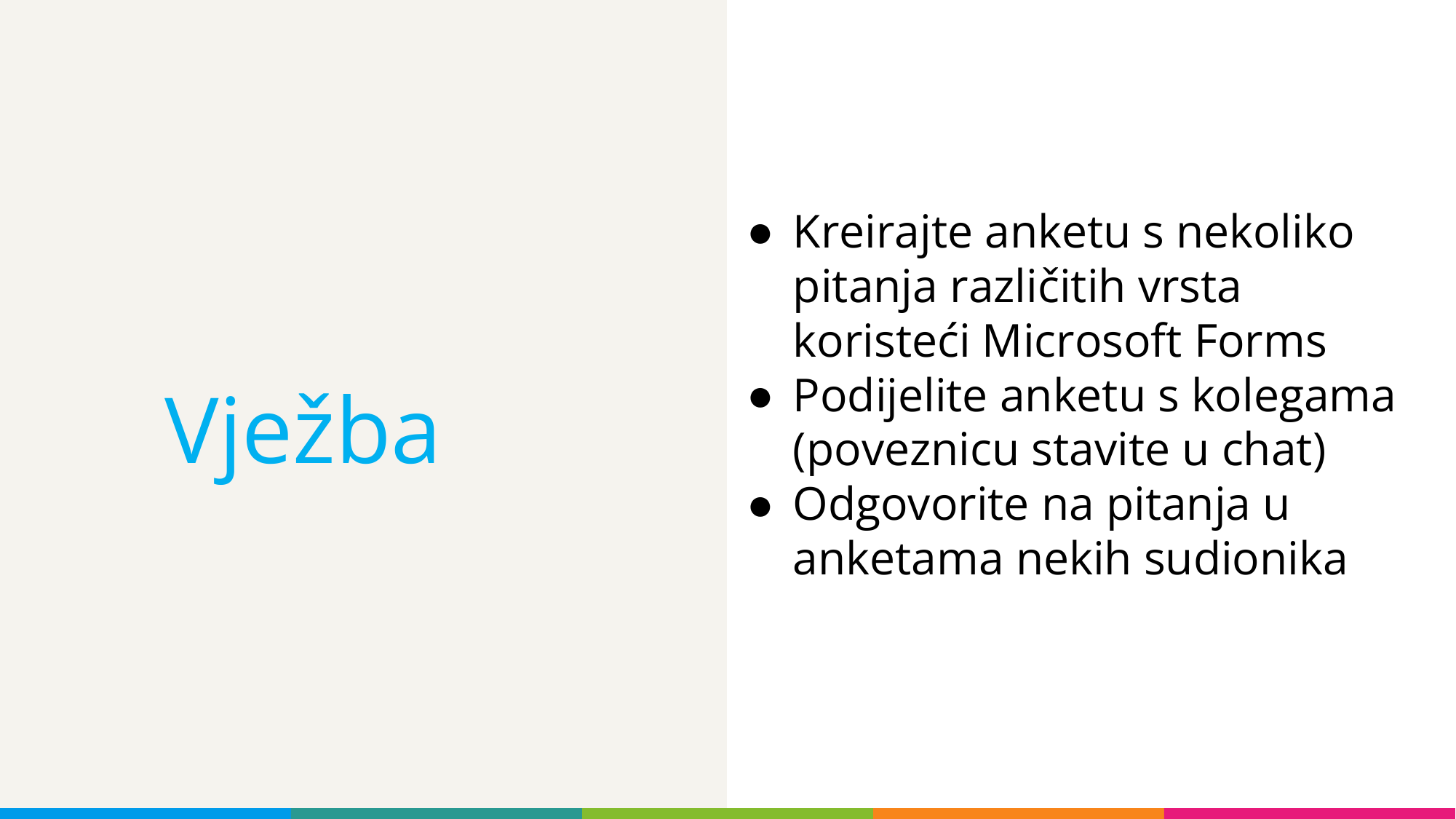

Kreirajte anketu s nekoliko pitanja različitih vrsta koristeći Microsoft Forms
Podijelite anketu s kolegama (poveznicu stavite u chat)
Odgovorite na pitanja u anketama nekih sudionika
# Vježba